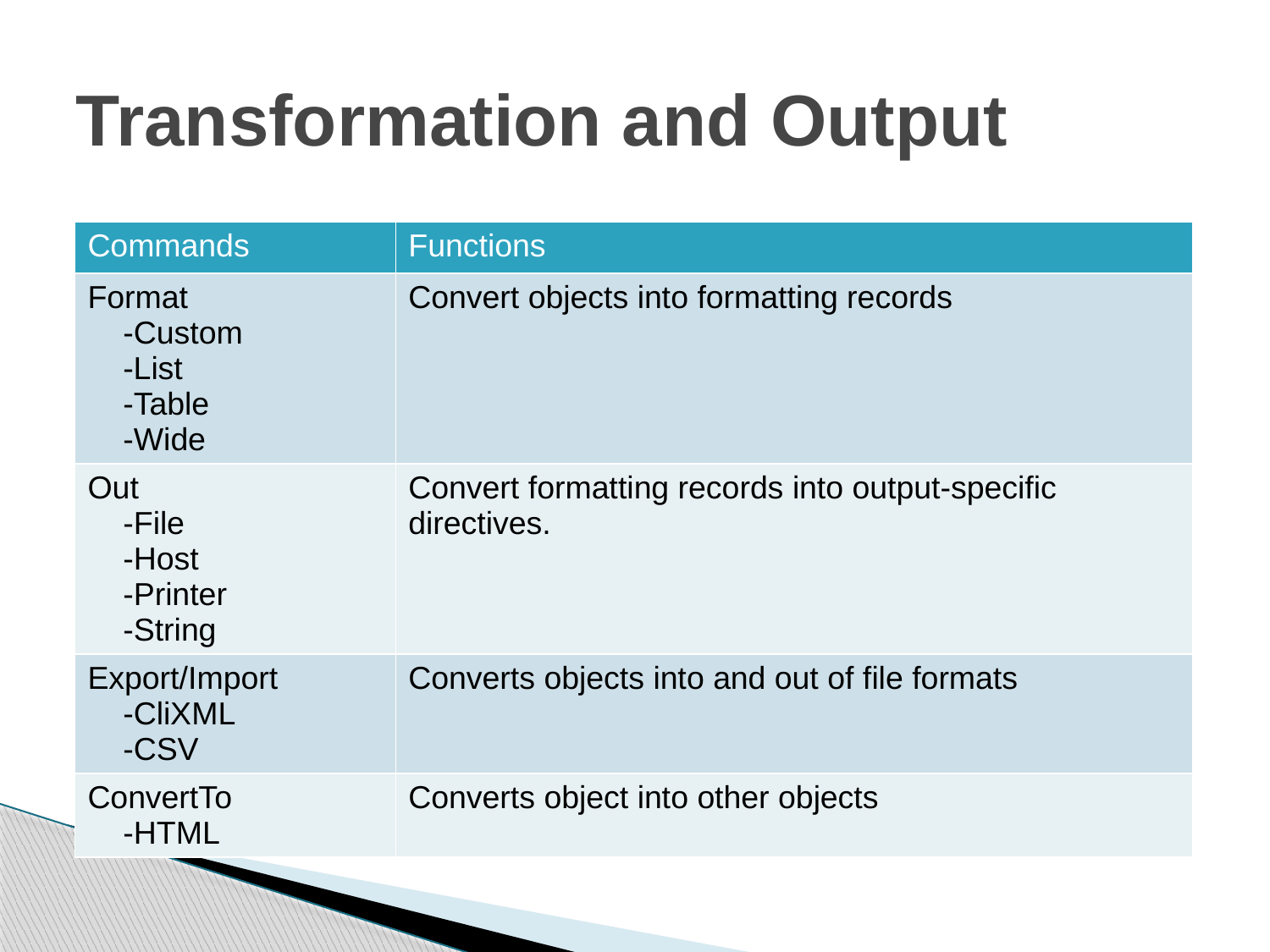

# Transformation and Output
| Commands | Functions |
| --- | --- |
| Format -Custom -List -Table -Wide | Convert objects into formatting records |
| Out -File -Host -Printer -String | Convert formatting records into output-specific directives. |
| Export/Import -CliXML -CSV | Converts objects into and out of file formats |
| ConvertTo -HTML | Converts object into other objects |